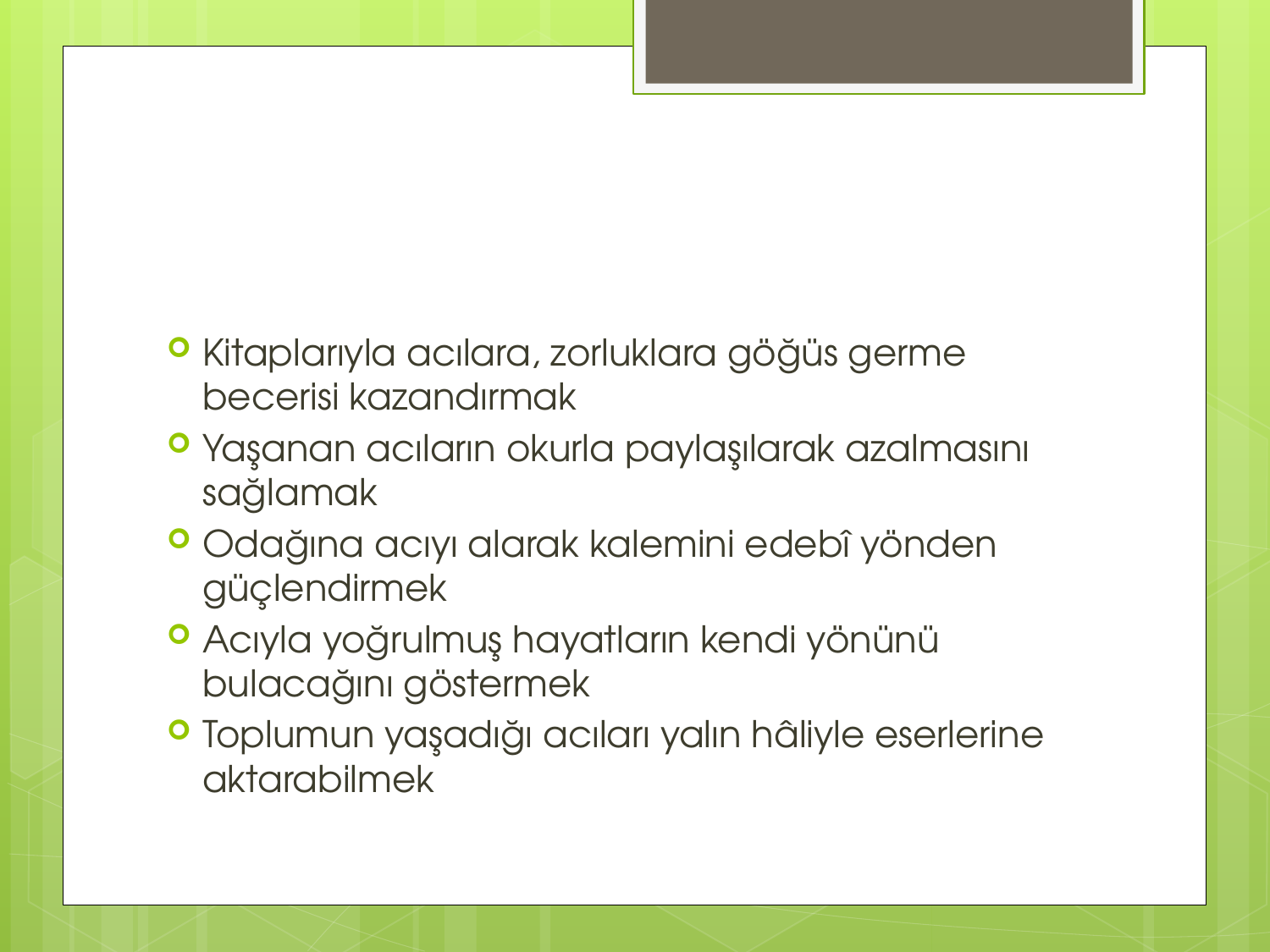

#
Kitaplarıyla acılara, zorluklara göğüs germe becerisi kazandırmak
Yaşanan acıların okurla paylaşılarak azalmasını sağlamak
Odağına acıyı alarak kalemini edebî yönden güçlendirmek
Acıyla yoğrulmuş hayatların kendi yönünü bulacağını göstermek
Toplumun yaşadığı acıları yalın hâliyle eserlerine aktarabilmek